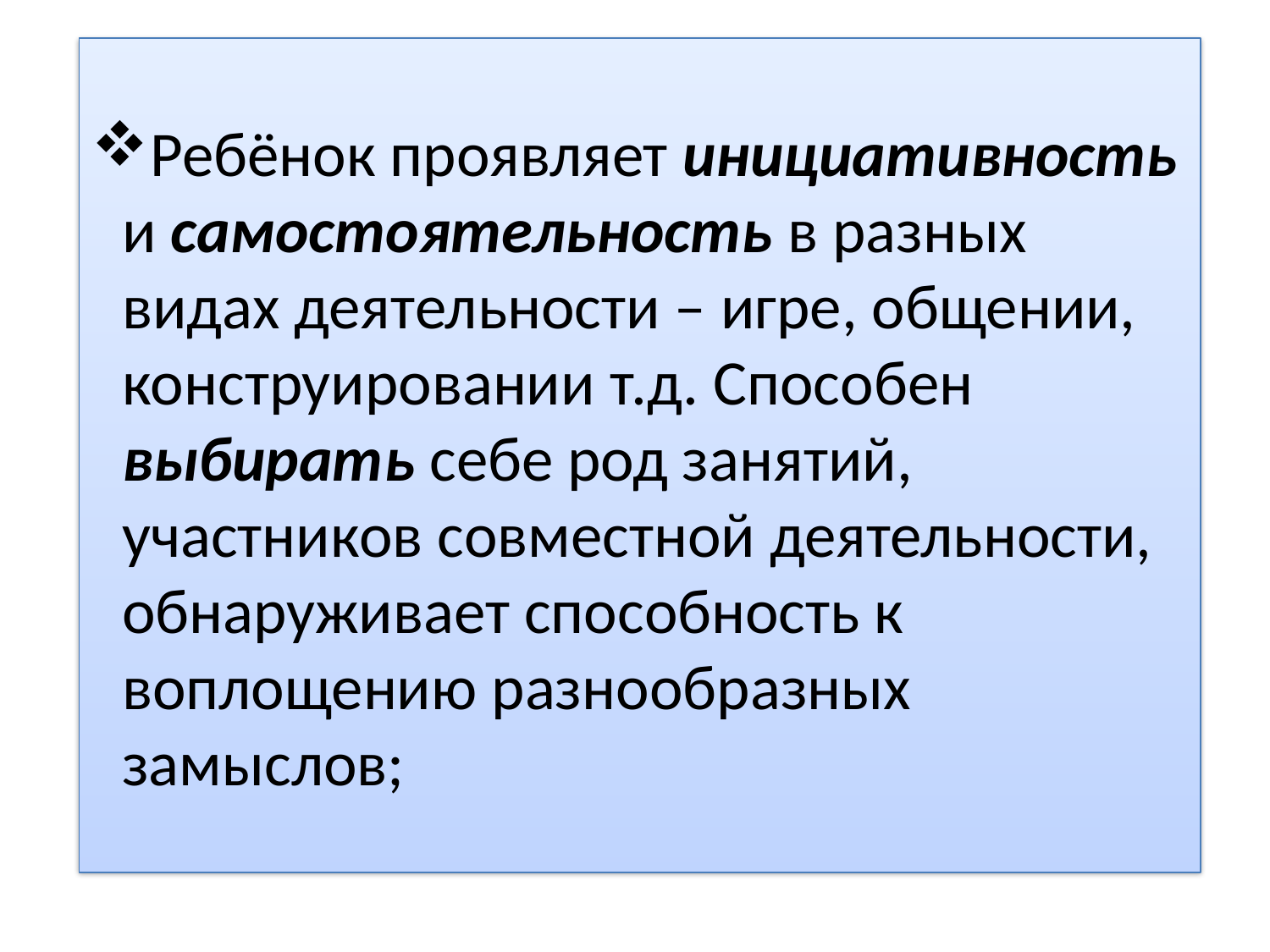

Ребёнок проявляет инициативность и самостоятельность в разных видах деятельности – игре, общении, конструировании т.д. Способен выбирать себе род занятий, участников совместной деятельности, обнаруживает способность к воплощению разнообразных замыслов;